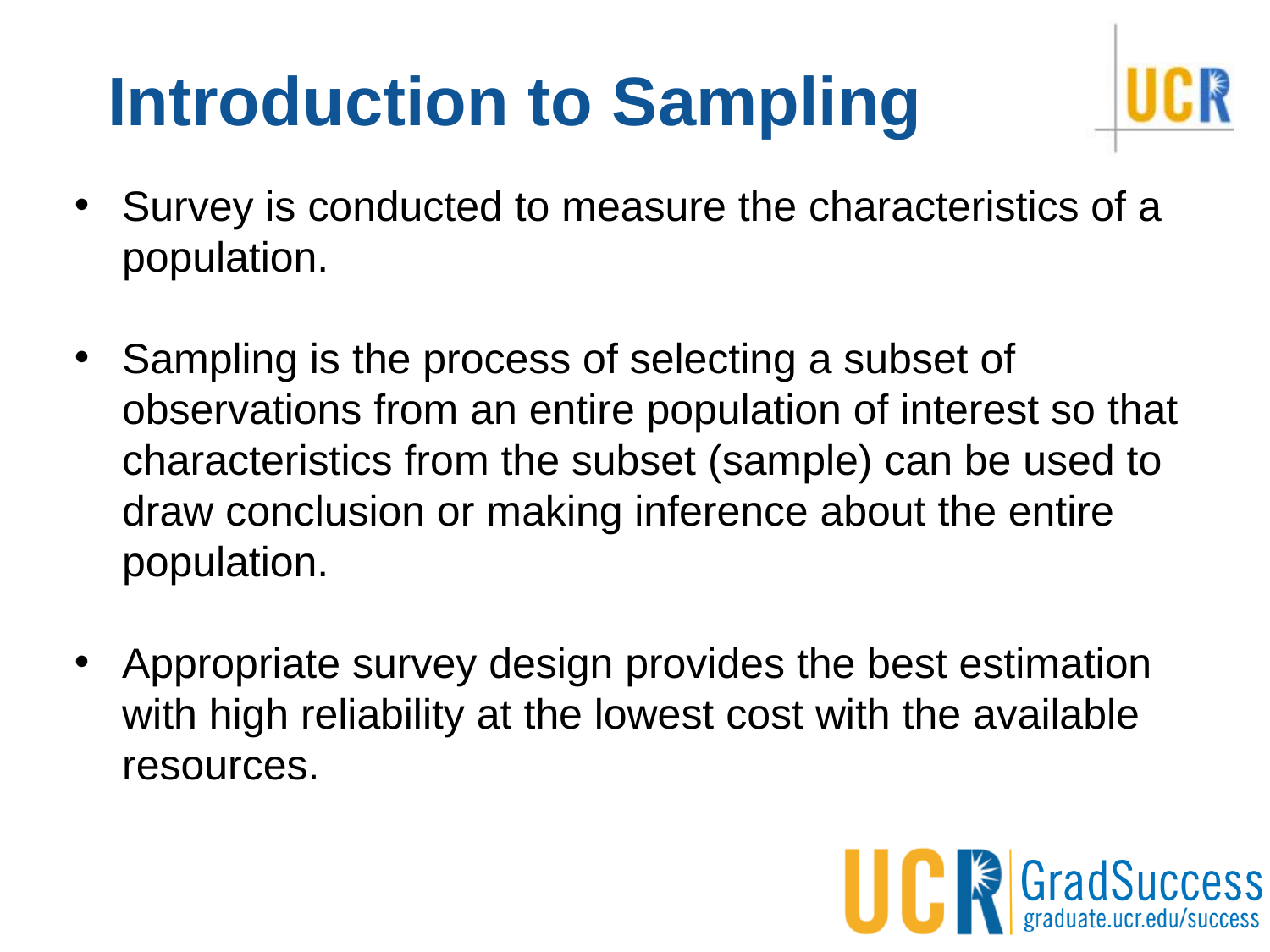

# Introduction to Sampling
Survey is conducted to measure the characteristics of a population.

Sampling is the process of selecting a subset of observations from an entire population of interest so that characteristics from the subset (sample) can be used to draw conclusion or making inference about the entire population.

Appropriate survey design provides the best estimation with high reliability at the lowest cost with the available resources.